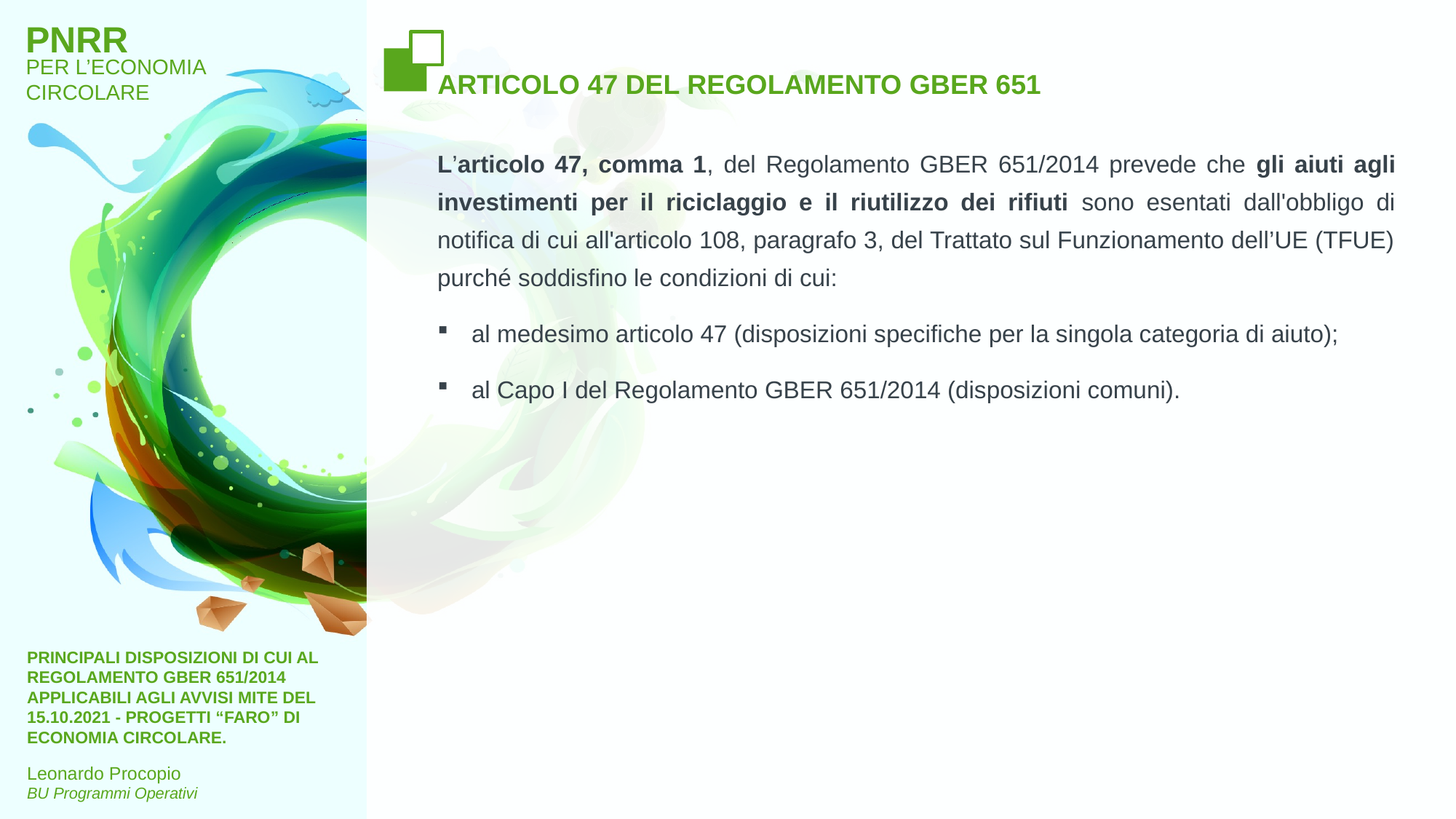

# ARTICOLO 47 DEL REGOLAMENTO GBER 651
L’articolo 47, comma 1, del Regolamento GBER 651/2014 prevede che gli aiuti agli investimenti per il riciclaggio e il riutilizzo dei rifiuti sono esentati dall'obbligo di notifica di cui all'articolo 108, paragrafo 3, del Trattato sul Funzionamento dell’UE (TFUE) purché soddisfino le condizioni di cui:
al medesimo articolo 47 (disposizioni specifiche per la singola categoria di aiuto);
al Capo I del Regolamento GBER 651/2014 (disposizioni comuni).